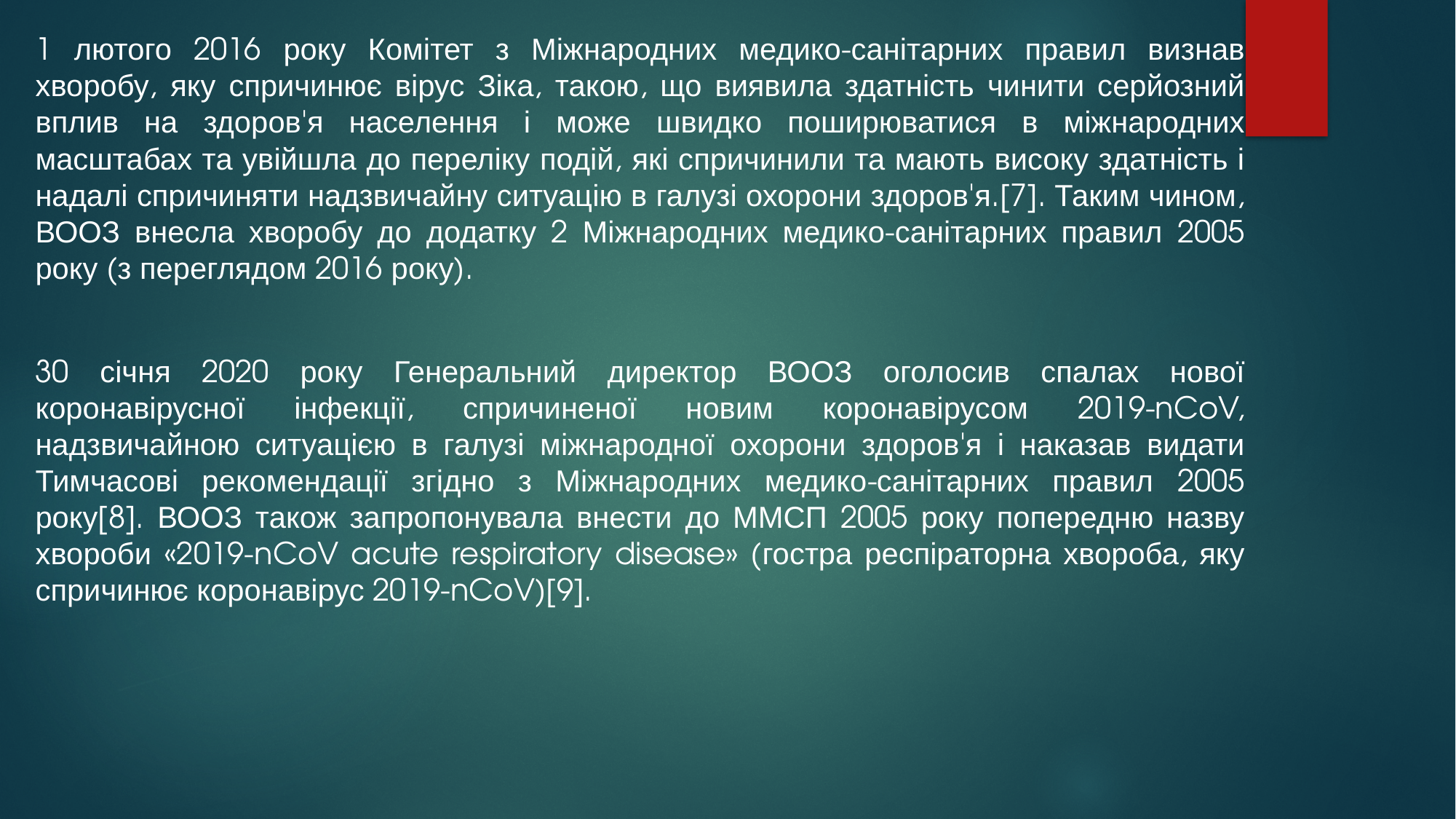

1 лютого 2016 року Комітет з Міжнародних медико-санітарних правил визнав хворобу, яку спричинює вірус Зіка, такою, що виявила здатність чинити серйозний вплив на здоров'я населення і може швидко поширюватися в міжнародних масштабах та увійшла до переліку подій, які спричинили та мають високу здатність і надалі спричиняти надзвичайну ситуацію в галузі охорони здоров'я.[7]. Таким чином, ВООЗ внесла хворобу до додатку 2 Міжнародних медико-санітарних правил 2005 року (з переглядом 2016 року).

30 січня 2020 року Генеральний директор ВООЗ оголосив спалах нової коронавірусної інфекції, спричиненої новим коронавірусом 2019-nCoV, надзвичайною ситуацією в галузі міжнародної охорони здоров'я і наказав видати Тимчасові рекомендації згідно з Міжнародних медико-санітарних правил 2005 року[8]. ВООЗ також запропонувала внести до ММСП 2005 року попередню назву хвороби «2019-nCoV acute respiratory disease» (гостра респіраторна хвороба, яку спричинює коронавірус 2019-nCoV)[9].